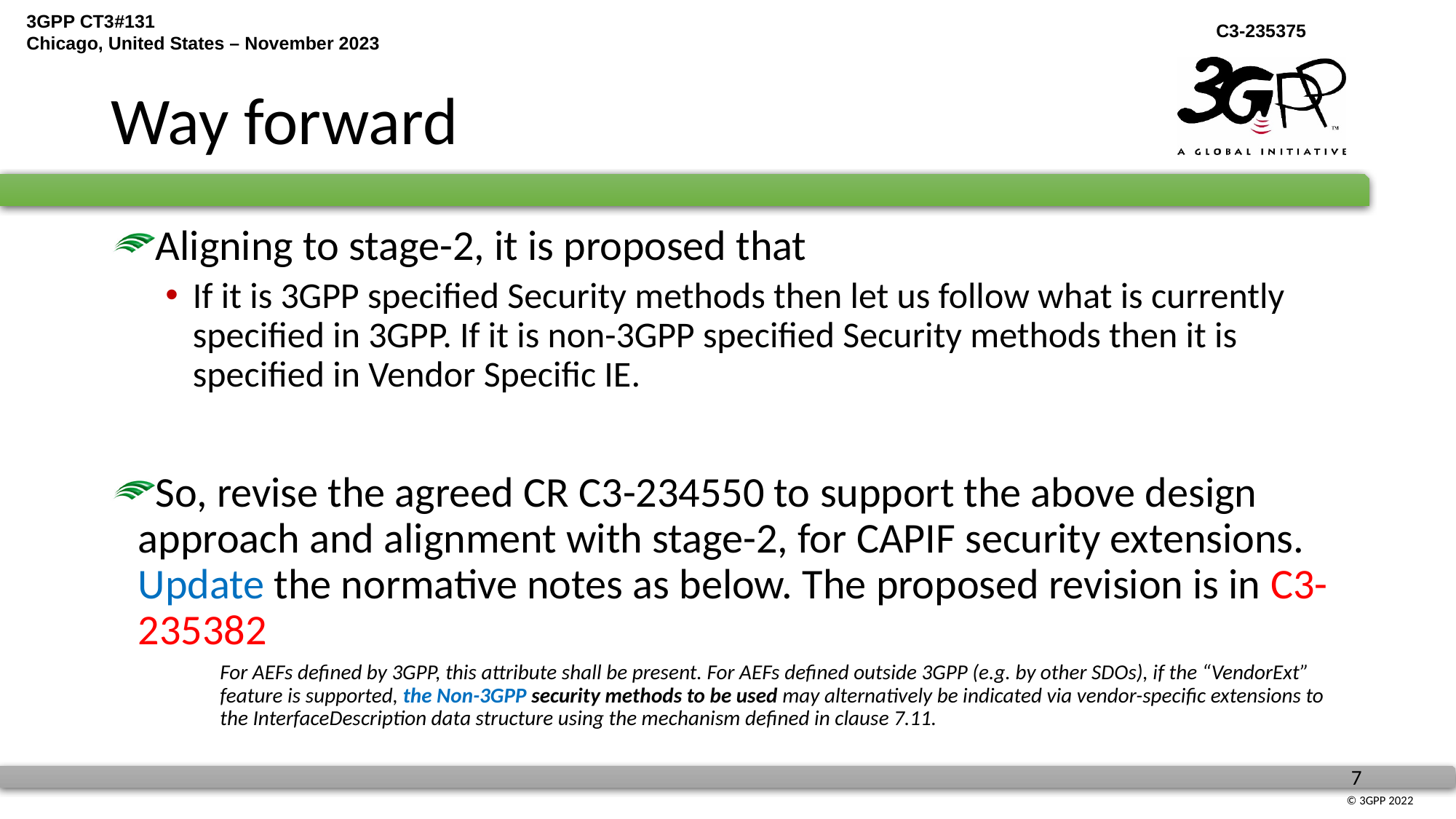

# Way forward
Aligning to stage-2, it is proposed that
If it is 3GPP specified Security methods then let us follow what is currently specified in 3GPP. If it is non-3GPP specified Security methods then it is specified in Vendor Specific IE.

So, revise the agreed CR C3-234550 to support the above design approach and alignment with stage-2, for CAPIF security extensions. Update the normative notes as below. The proposed revision is in C3-235382
For AEFs defined by 3GPP, this attribute shall be present. For AEFs defined outside 3GPP (e.g. by other SDOs), if the “VendorExt” feature is supported, the Non-3GPP security methods to be used may alternatively be indicated via vendor-specific extensions to the InterfaceDescription data structure using the mechanism defined in clause 7.11.